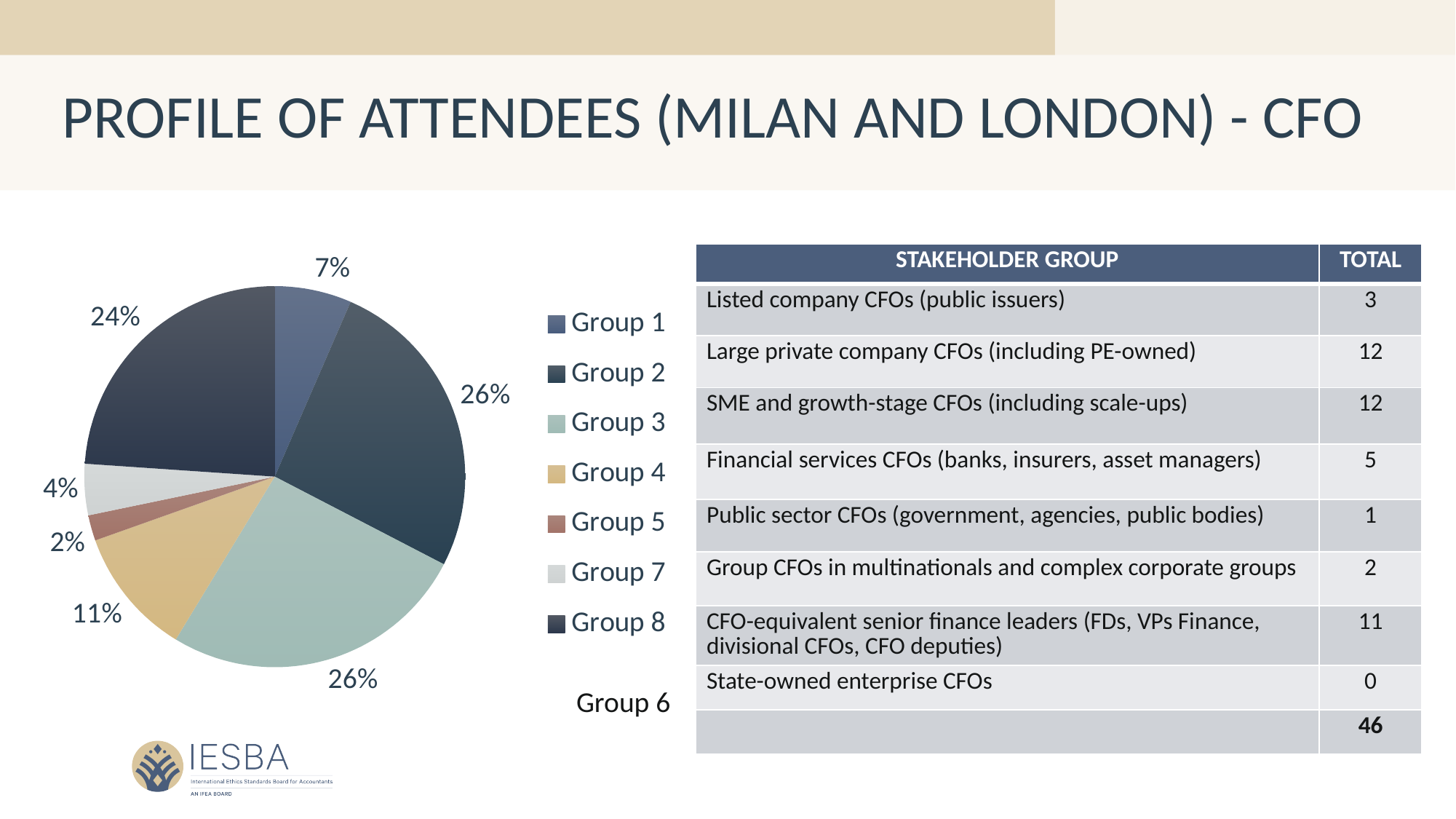

PROFILE OF ATTENDEES (MILAN AND LONDON) - CFO

### Chart

| Category | Total |
|---|---|
| Group 1 | 3.0 |
| Group 2 | 12.0 |
| Group 3 | 12.0 |
| Group 4 | 5.0 |
| Group 5 | 1.0 |
| Group 7 | 2.0 |
| Group 8 | 11.0 |
| (blank) | None |
| STAKEHOLDER GROUP | TOTAL |
| --- | --- |
| Listed company CFOs (public issuers) | 3 |
| Large private company CFOs (including PE-owned) | 12 |
| SME and growth-stage CFOs (including scale-ups) | 12 |
| Financial services CFOs (banks, insurers, asset managers) | 5 |
| Public sector CFOs (government, agencies, public bodies) | 1 |
| Group CFOs in multinationals and complex corporate groups | 2 |
| CFO-equivalent senior finance leaders (FDs, VPs Finance, divisional CFOs, CFO deputies) | 11 |
| State-owned enterprise CFOs | 0 |
|  | 46 |
Group 6